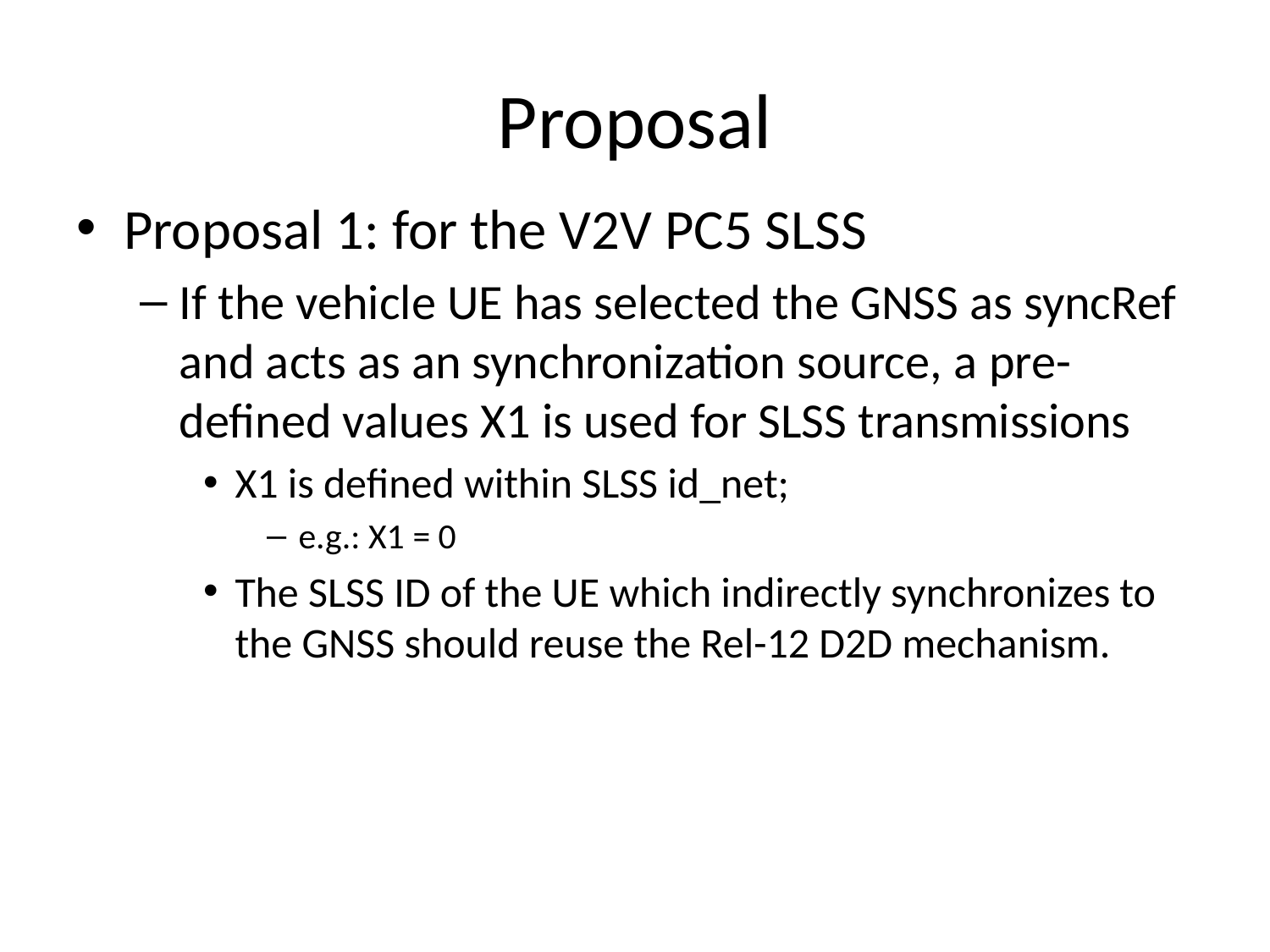

# Proposal
Proposal 1: for the V2V PC5 SLSS
If the vehicle UE has selected the GNSS as syncRef and acts as an synchronization source, a pre-defined values X1 is used for SLSS transmissions
X1 is defined within SLSS id_net;
e.g.: X1 = 0
The SLSS ID of the UE which indirectly synchronizes to the GNSS should reuse the Rel-12 D2D mechanism.